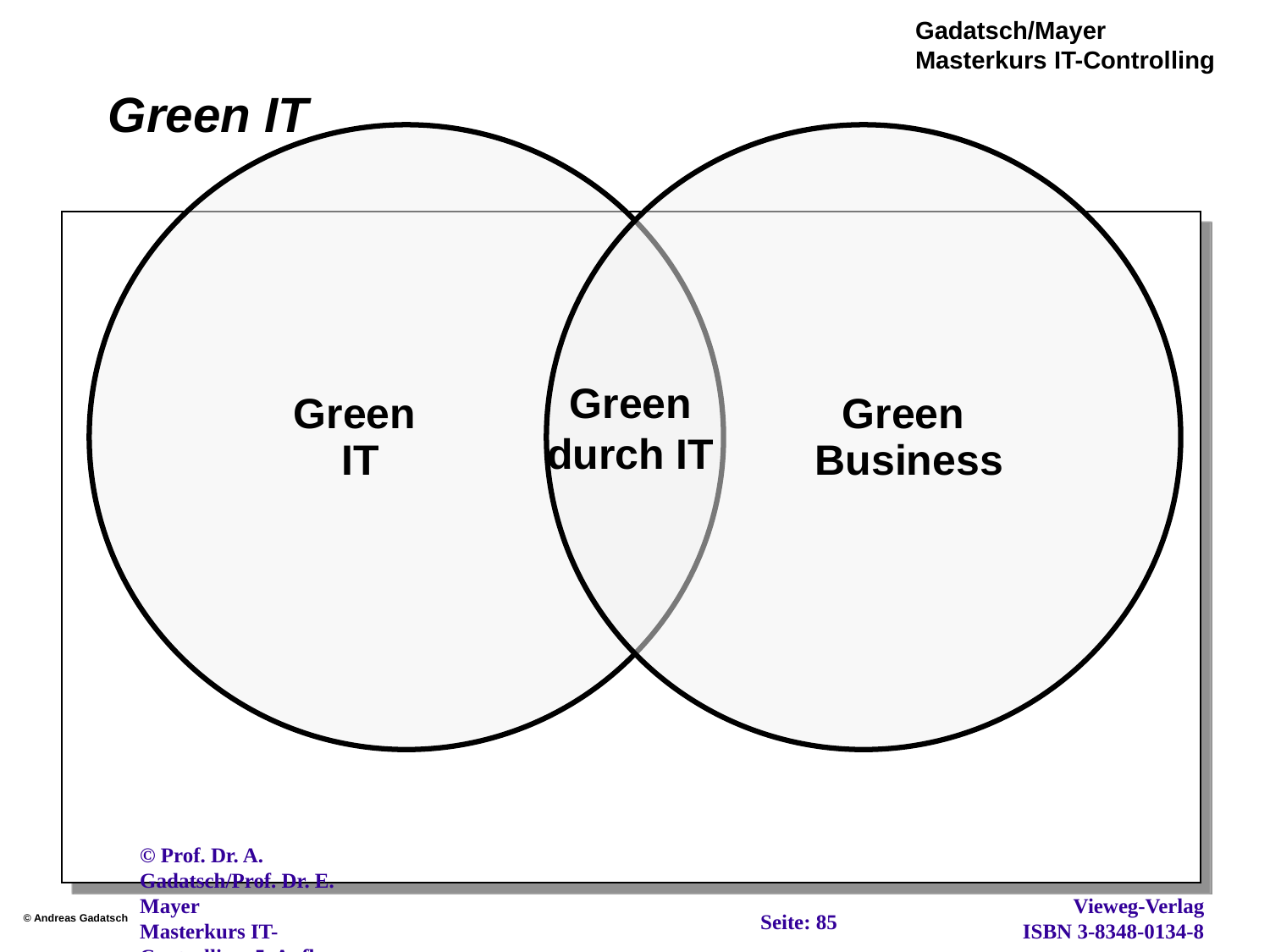

# Green IT
Green
IT
Green
Business
Green
durch IT
© Prof. Dr. A. Gadatsch/Prof. Dr. E. Mayer
Masterkurs IT-Controlling, 5. Aufl., Wiesbaden, 2012

Seite: 85